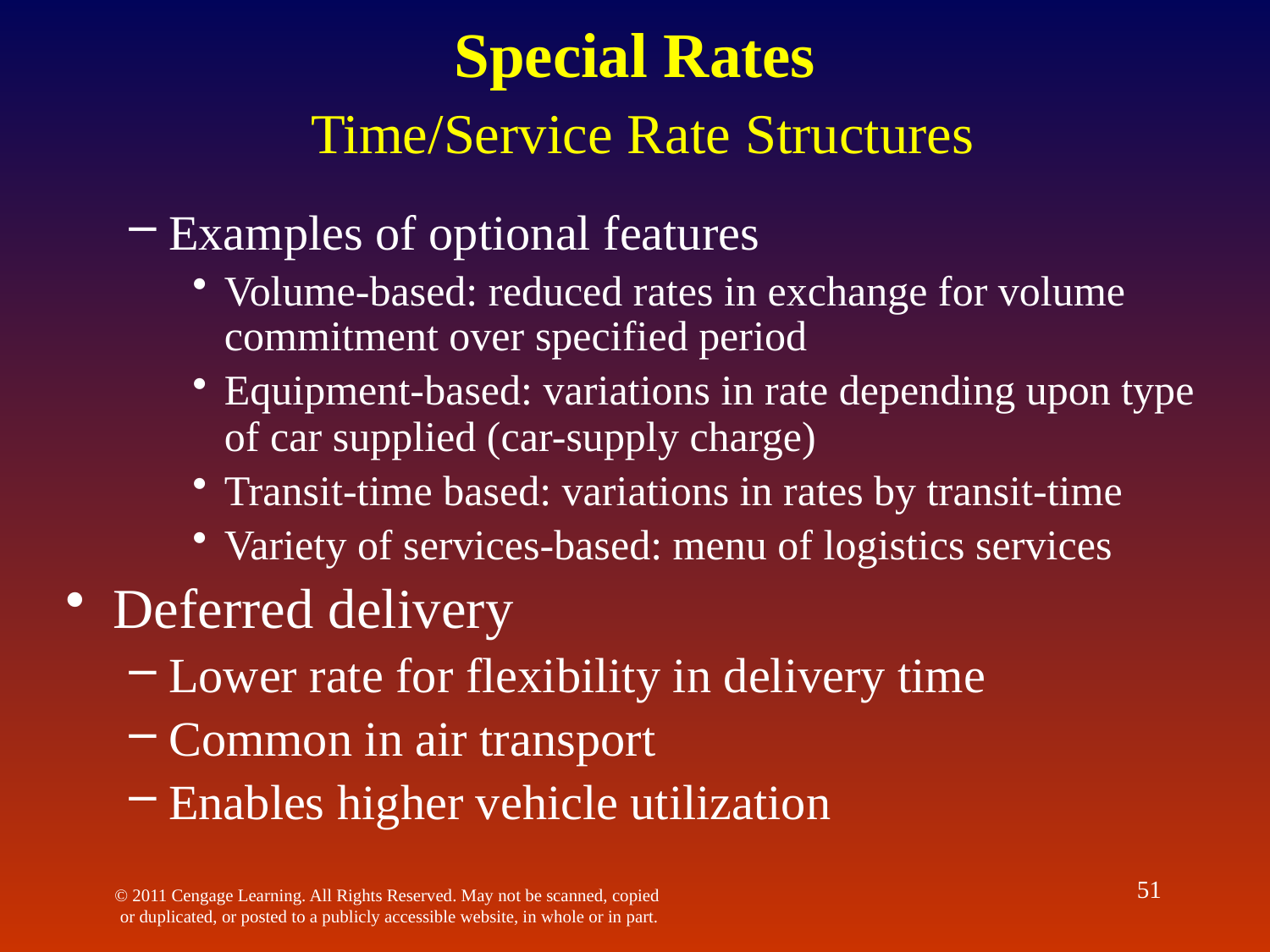

# Special Rates Time/Service Rate Structures
Examples of optional features
Volume-based: reduced rates in exchange for volume commitment over specified period
Equipment-based: variations in rate depending upon type of car supplied (car-supply charge)
Transit-time based: variations in rates by transit-time
Variety of services-based: menu of logistics services
Deferred delivery
Lower rate for flexibility in delivery time
Common in air transport
Enables higher vehicle utilization
51
© 2011 Cengage Learning. All Rights Reserved. May not be scanned, copied   or duplicated, or posted to a publicly accessible website, in whole or in part.